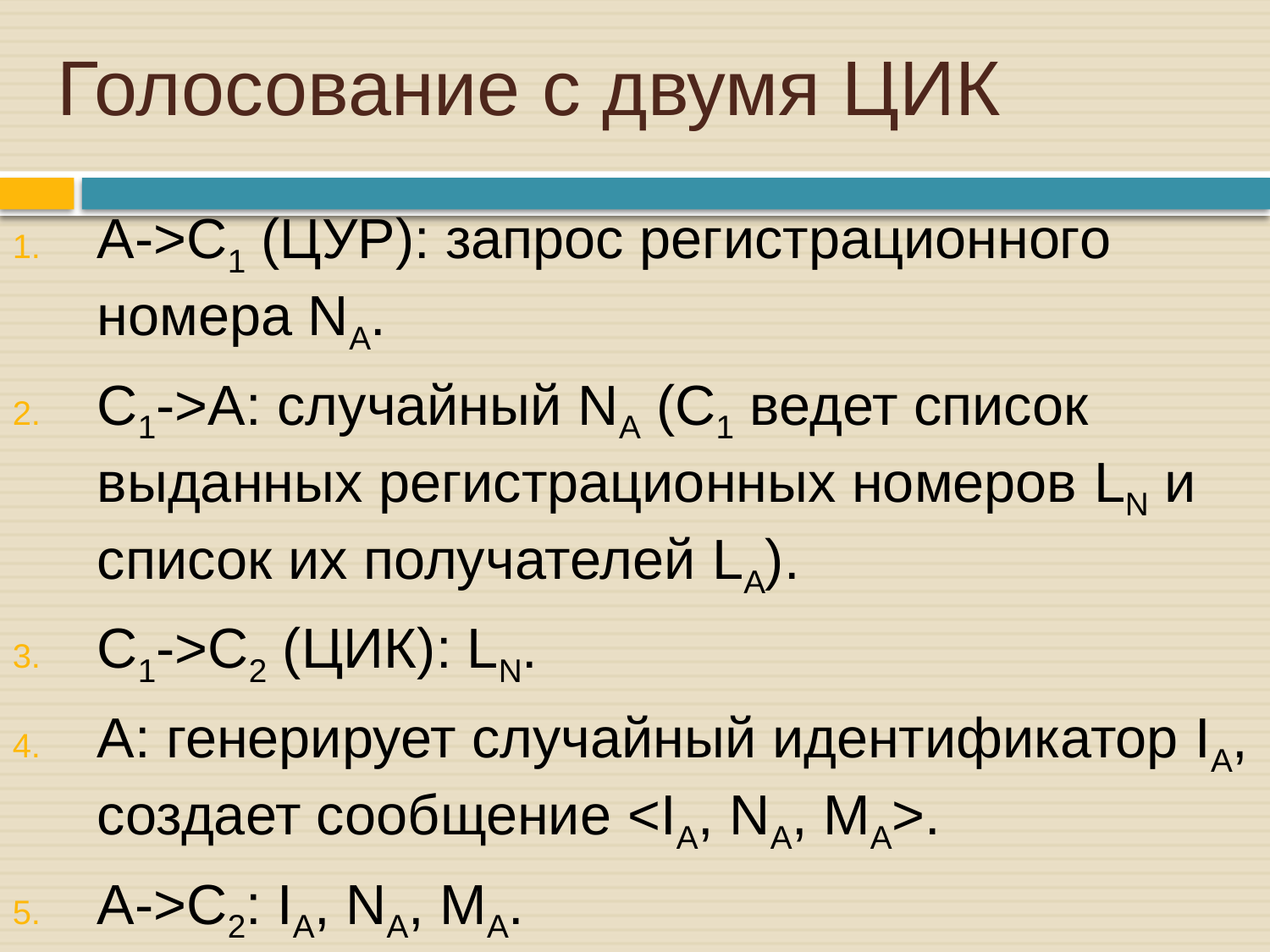

# Голосование с двумя ЦИК
A->C1 (ЦУР): запрос регистрационного номера NA.
C1->A: случайный NA (C1 ведет список выданных регистрационных номеров LN и список их получателей LA).
C1->C2 (ЦИК): LN.
A: генерирует случайный идентификатор IA, создает сообщение <IA, NA, MA>.
A->C2: IA, NA, MA.